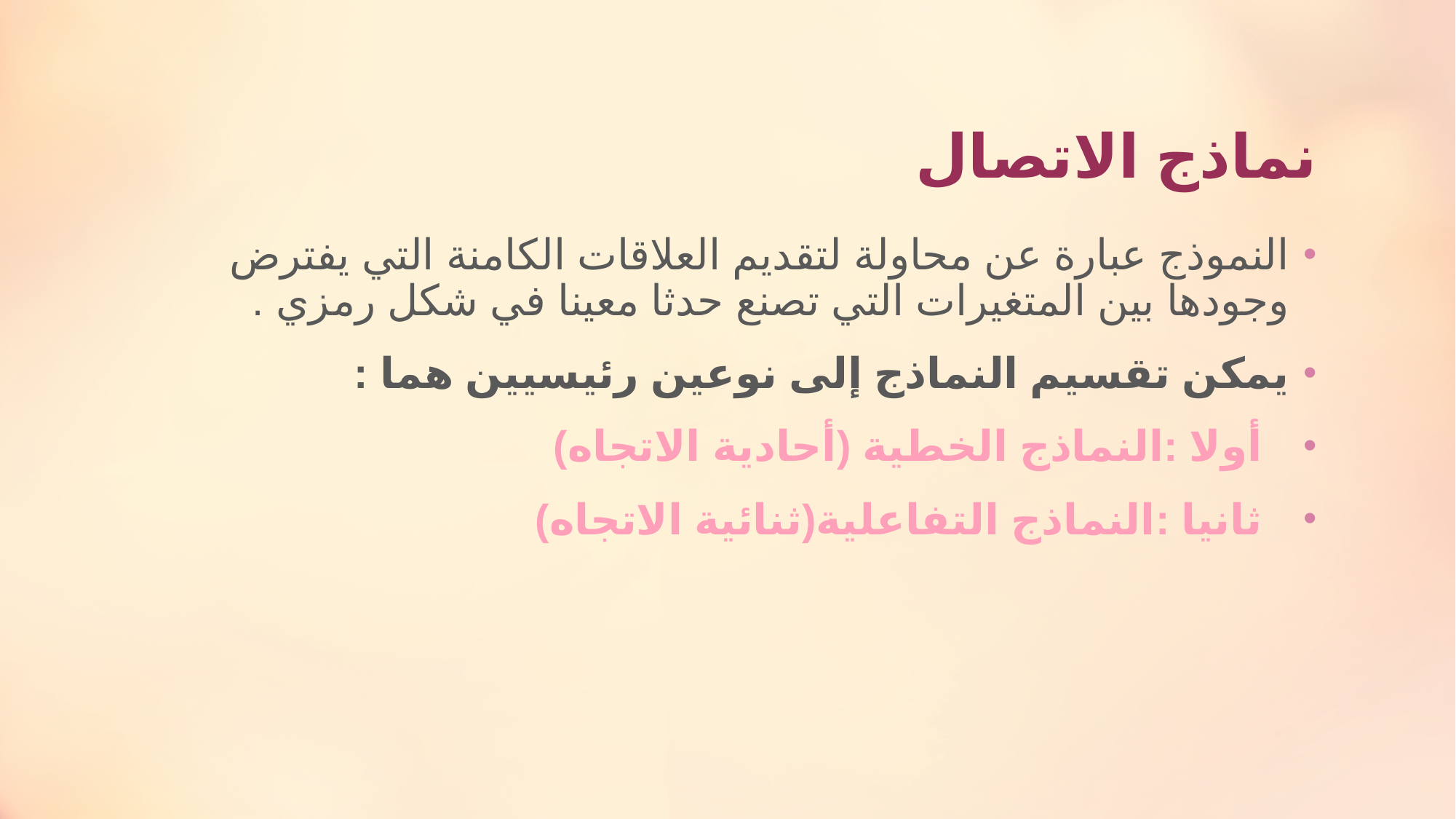

# نماذج الاتصال
النموذج عبارة عن محاولة لتقديم العلاقات الكامنة التي يفترض وجودها بين المتغيرات التي تصنع حدثا معينا في شكل رمزي .
يمكن تقسيم النماذج إلى نوعين رئيسيين هما :
أولا :النماذج الخطية (أحادية الاتجاه)
ثانيا :النماذج التفاعلية(ثنائية الاتجاه)